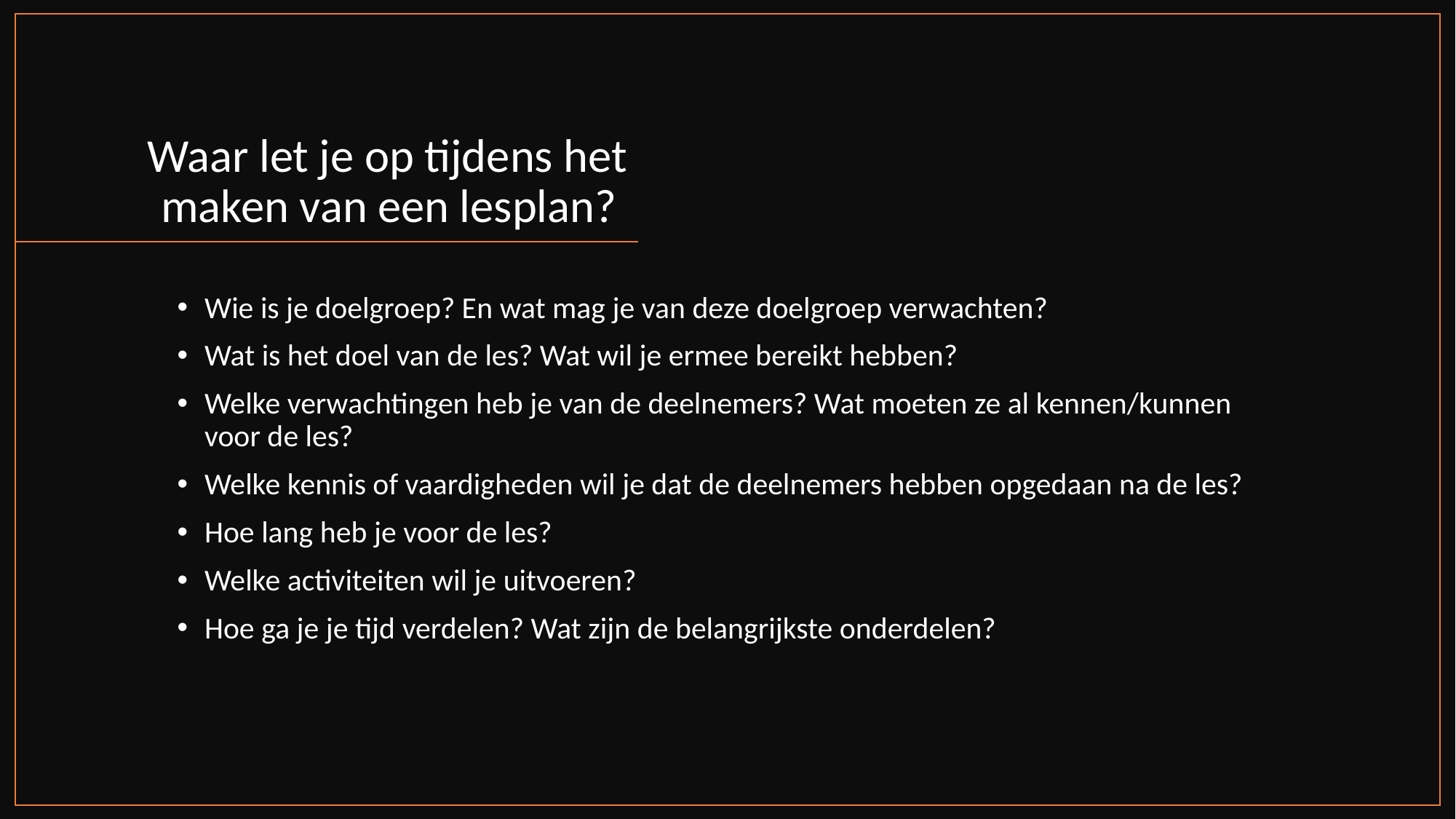

# Waar let je op tijdens het maken van een lesplan?
Wie is je doelgroep? En wat mag je van deze doelgroep verwachten?
Wat is het doel van de les? Wat wil je ermee bereikt hebben?
Welke verwachtingen heb je van de deelnemers? Wat moeten ze al kennen/kunnen voor de les?
Welke kennis of vaardigheden wil je dat de deelnemers hebben opgedaan na de les?
Hoe lang heb je voor de les?
Welke activiteiten wil je uitvoeren?
Hoe ga je je tijd verdelen? Wat zijn de belangrijkste onderdelen?